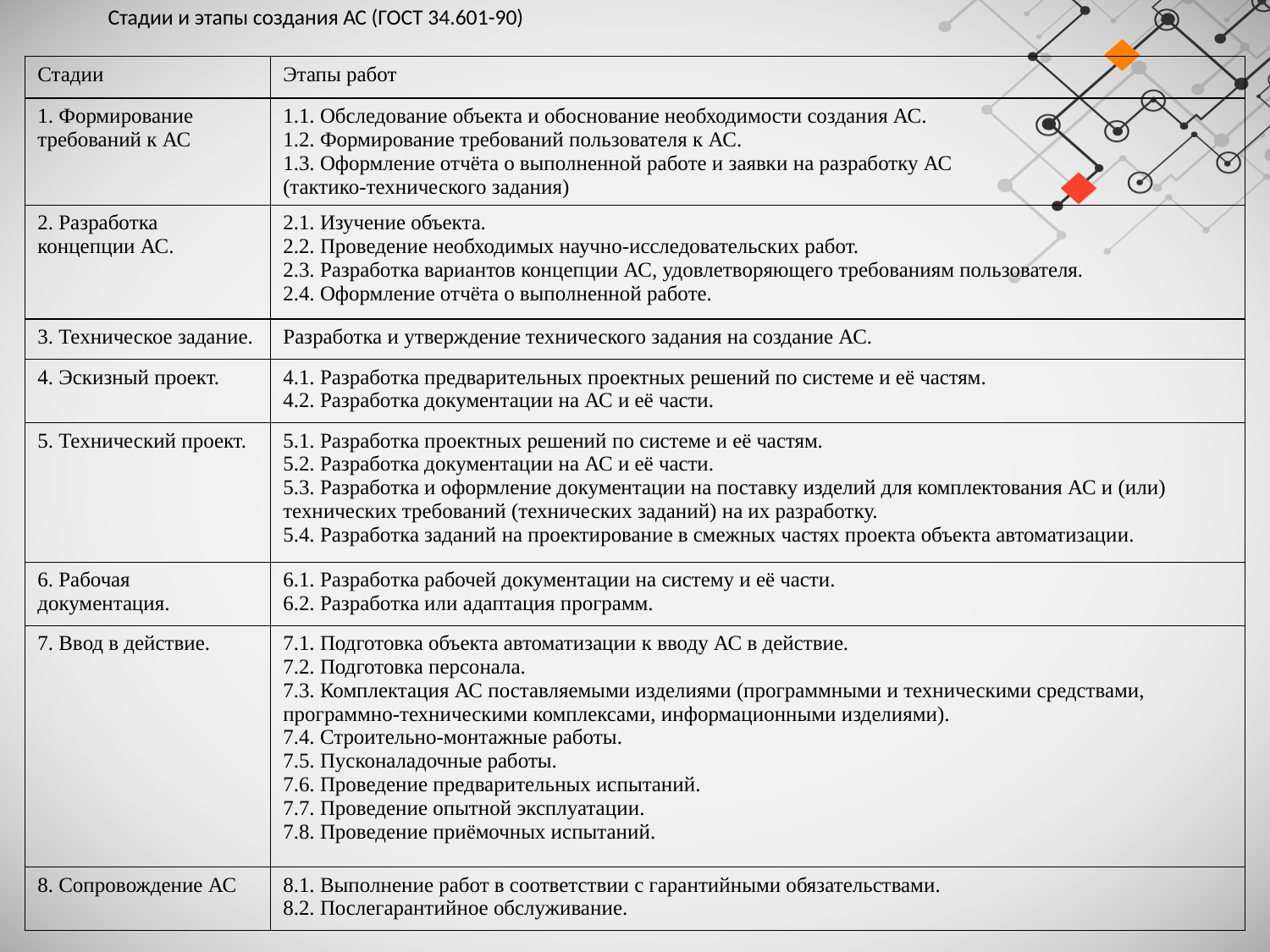

# Стадии и этапы создания АС (ГОСТ 34.601-90)
| Стадии | Этапы работ |
| --- | --- |
| 1. Формирование требований к АС | 1.1. Обследование объекта и обоснование необходимости создания АС. 1.2. Формирование требований пользователя к АС. 1.3. Оформление отчёта о выполненной работе и заявки на разработку АС (тактико-технического задания) |
| 2. Разработка концепции АС. | 2.1. Изучение объекта. 2.2. Проведение необходимых научно-исследовательских работ. 2.3. Разработка вариантов концепции АС, удовлетворяющего требованиям пользователя. 2.4. Оформление отчёта о выполненной работе. |
| 3. Техническое задание. | Разработка и утверждение технического задания на создание АС. |
| 4. Эскизный проект. | 4.1. Разработка предварительных проектных решений по системе и её частям. 4.2. Разработка документации на АС и её части. |
| 5. Технический проект. | 5.1. Разработка проектных решений по системе и её частям. 5.2. Разработка документации на АС и её части. 5.3. Разработка и оформление документации на поставку изделий для комплектования АС и (или) технических требований (технических заданий) на их разработку. 5.4. Разработка заданий на проектирование в смежных частях проекта объекта автоматизации. |
| 6. Рабочая документация. | 6.1. Разработка рабочей документации на систему и её части. 6.2. Разработка или адаптация программ. |
| 7. Ввод в действие. | 7.1. Подготовка объекта автоматизации к вводу АС в действие. 7.2. Подготовка персонала. 7.3. Комплектация АС поставляемыми изделиями (программными и техническими средствами, программно-техническими комплексами, информационными изделиями). 7.4. Строительно-монтажные работы. 7.5. Пусконаладочные работы. 7.6. Проведение предварительных испытаний. 7.7. Проведение опытной эксплуатации. 7.8. Проведение приёмочных испытаний. |
| 8. Сопровождение АС | 8.1. Выполнение работ в соответствии с гарантийными обязательствами. 8.2. Послегарантийное обслуживание. |